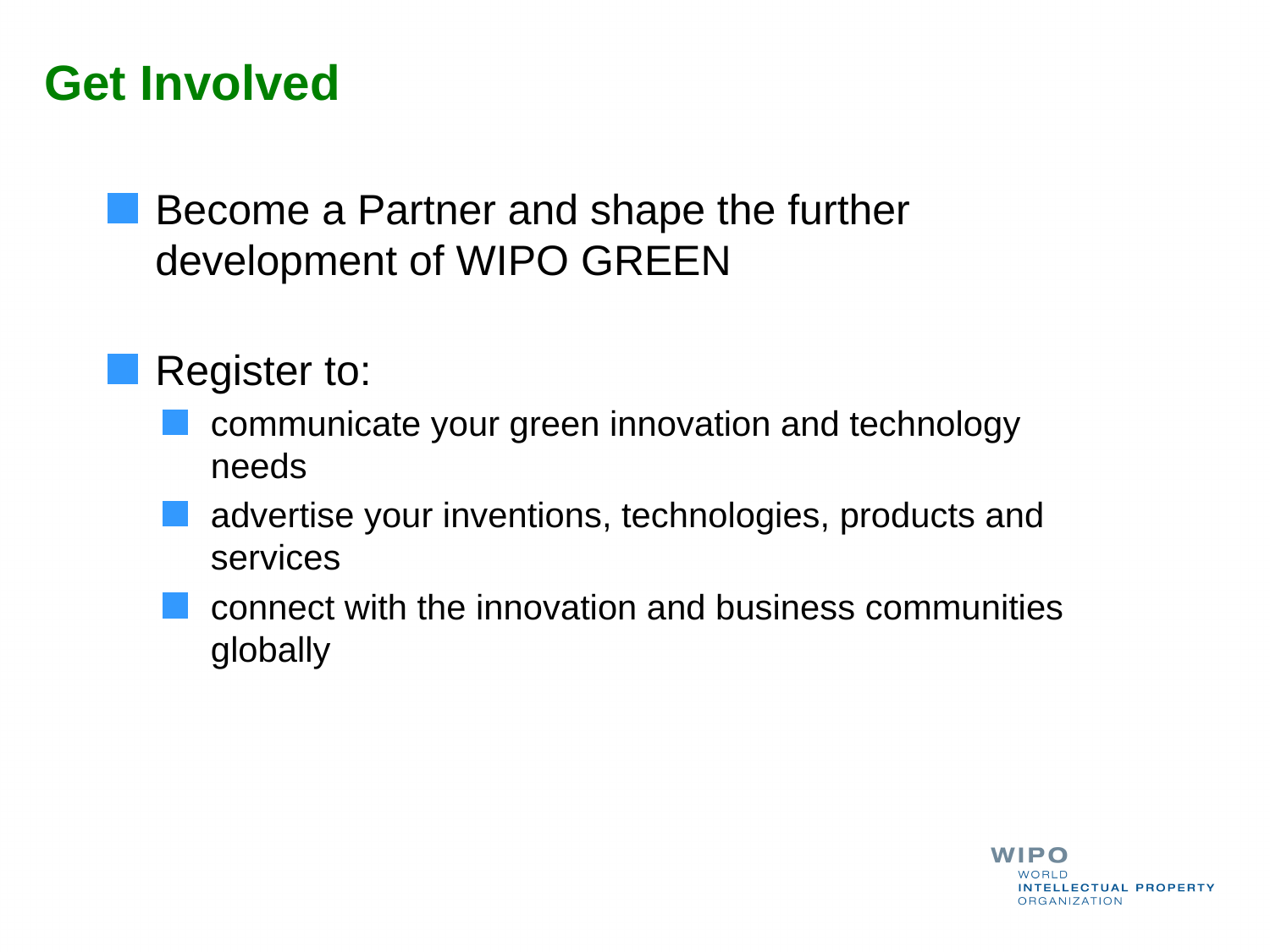

Get Involved
Become a Partner and shape the further development of WIPO GREEN
Register to:
communicate your green innovation and technology needs
advertise your inventions, technologies, products and services
connect with the innovation and business communities globally